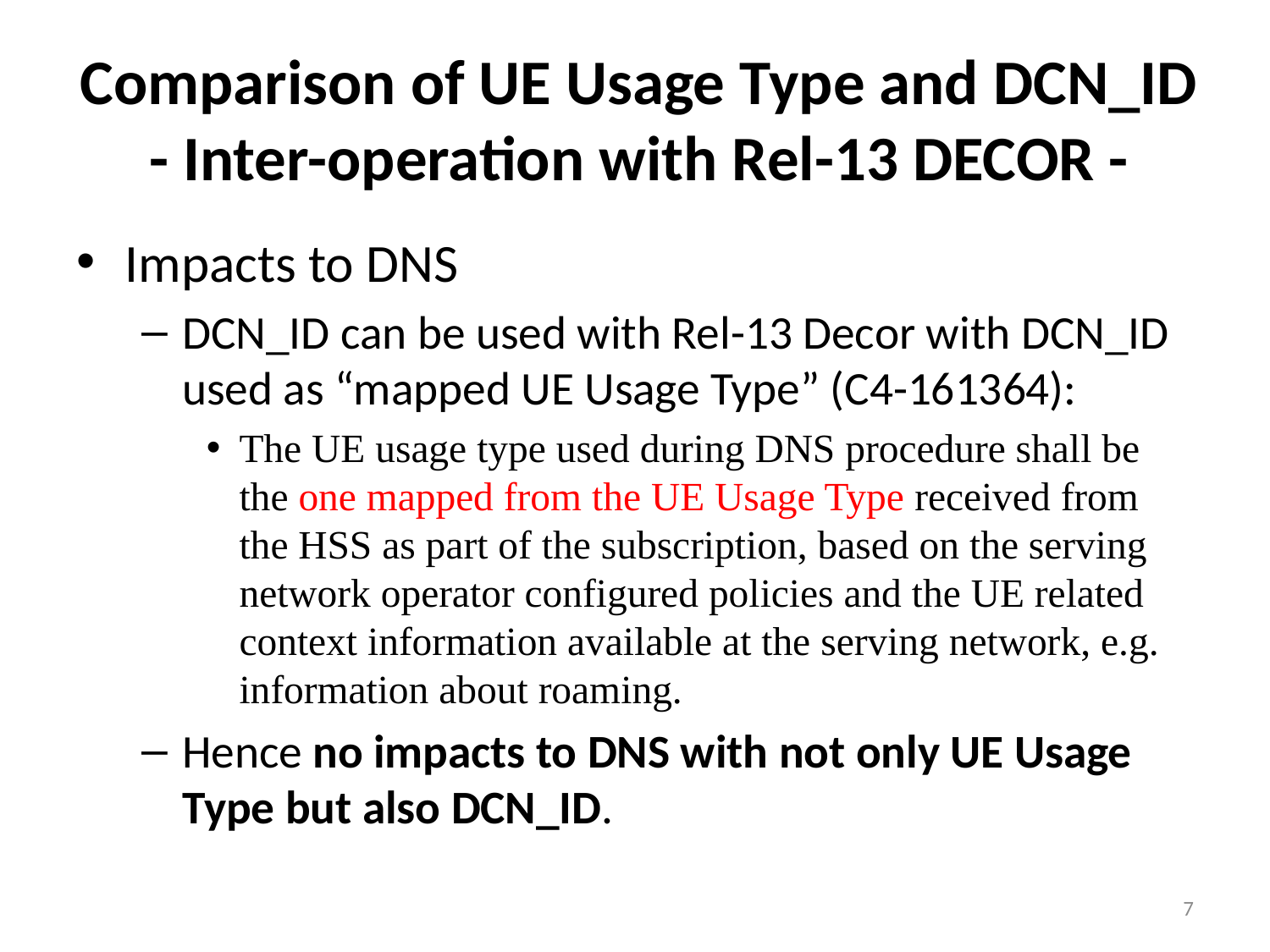

# Comparison of UE Usage Type and DCN_ID - Inter-operation with Rel-13 DECOR -
Impacts to DNS
DCN_ID can be used with Rel-13 Decor with DCN_ID used as “mapped UE Usage Type” (C4-161364):
The UE usage type used during DNS procedure shall be the one mapped from the UE Usage Type received from the HSS as part of the subscription, based on the serving network operator configured policies and the UE related context information available at the serving network, e.g. information about roaming.
Hence no impacts to DNS with not only UE Usage Type but also DCN_ID.
7